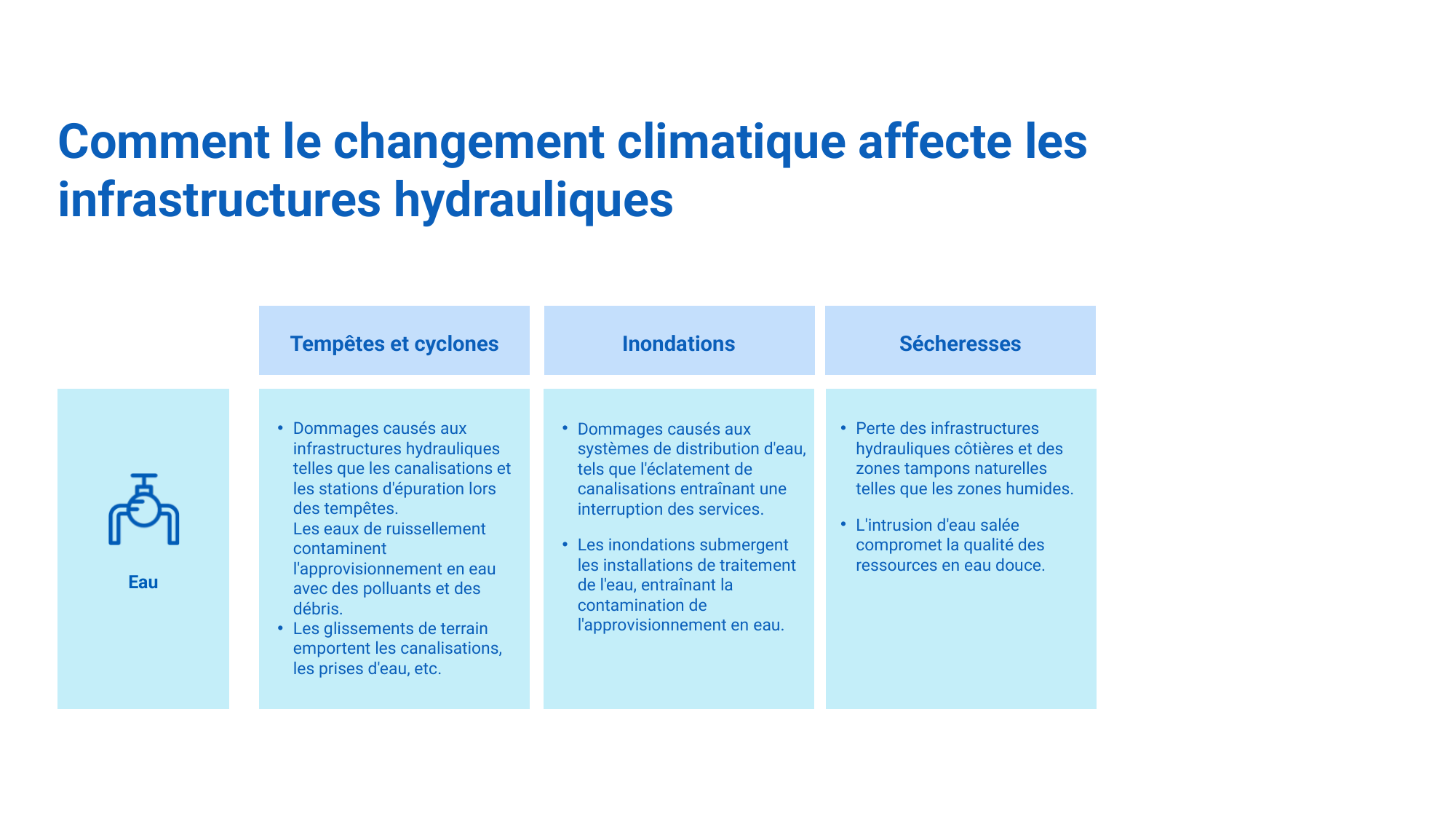

Comment le changement climatique affecte les infrastructures hydrauliques

Tempêtes et cyclones
Inondations
Sécheresses

Dommages causés aux infrastructures hydrauliques telles que les canalisations et les stations d'épuration lors des tempêtes.
Les eaux de ruissellement contaminent l'approvisionnement en eau avec des polluants et des débris.
Les glissements de terrain emportent les canalisations, les prises d'eau, etc.

Perte des infrastructures hydrauliques côtières et des zones tampons naturelles telles que les zones humides.
L'intrusion d'eau salée compromet la qualité des ressources en eau douce.
Dommages causés aux systèmes de distribution d'eau, tels que l'éclatement de canalisations entraînant une interruption des services.
Les inondations submergent les installations de traitement de l'eau, entraînant la contamination de l'approvisionnement en eau.

Eau

16